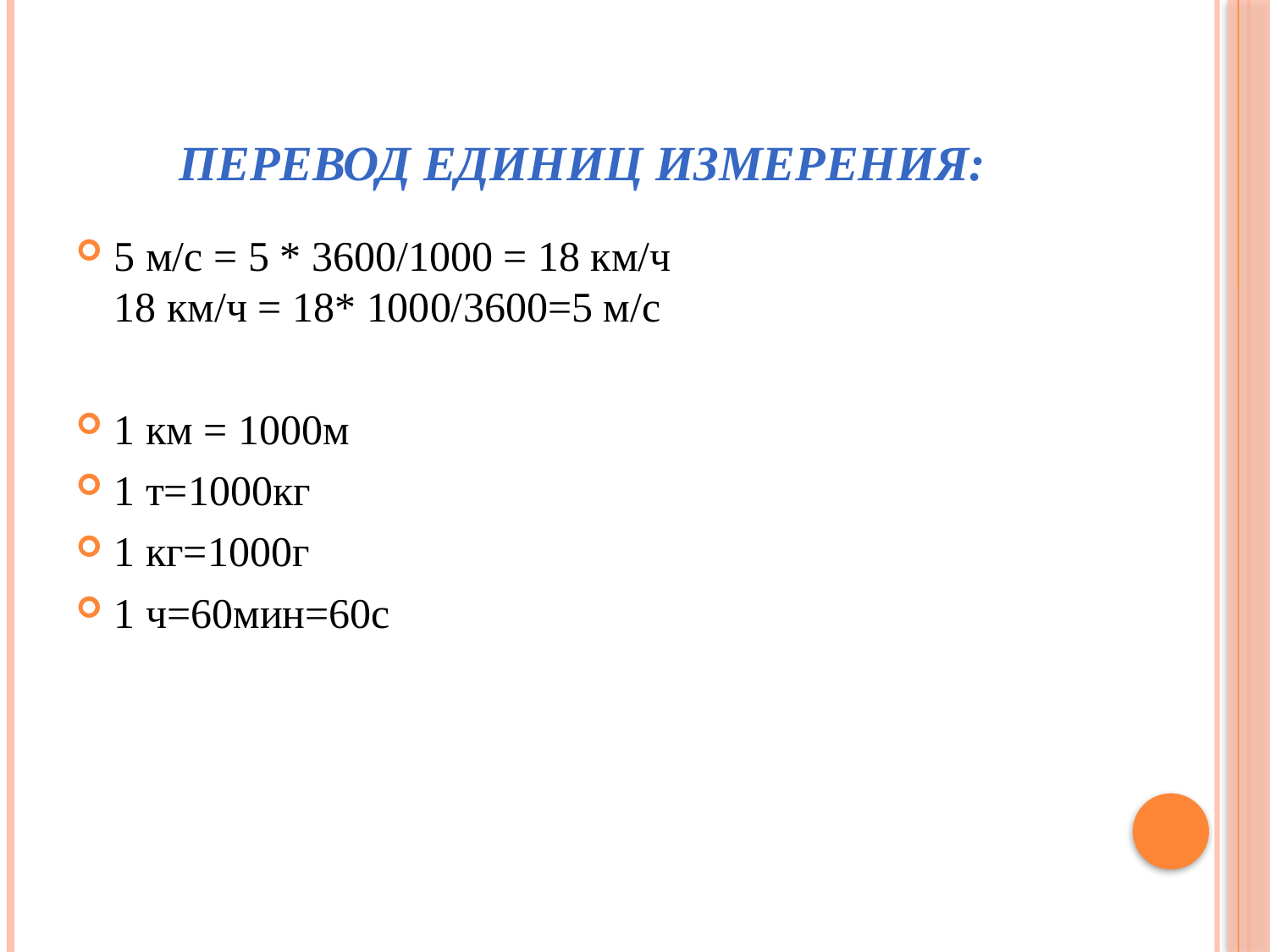

# Перевод единиц измерения:
5 м/с = 5 * 3600/1000 = 18 км/ч
18 км/ч = 18* 1000/3600=5 м/с

1 км = 1000м
1 т=1000кг
1 кг=1000г
1 ч=60мин=60с